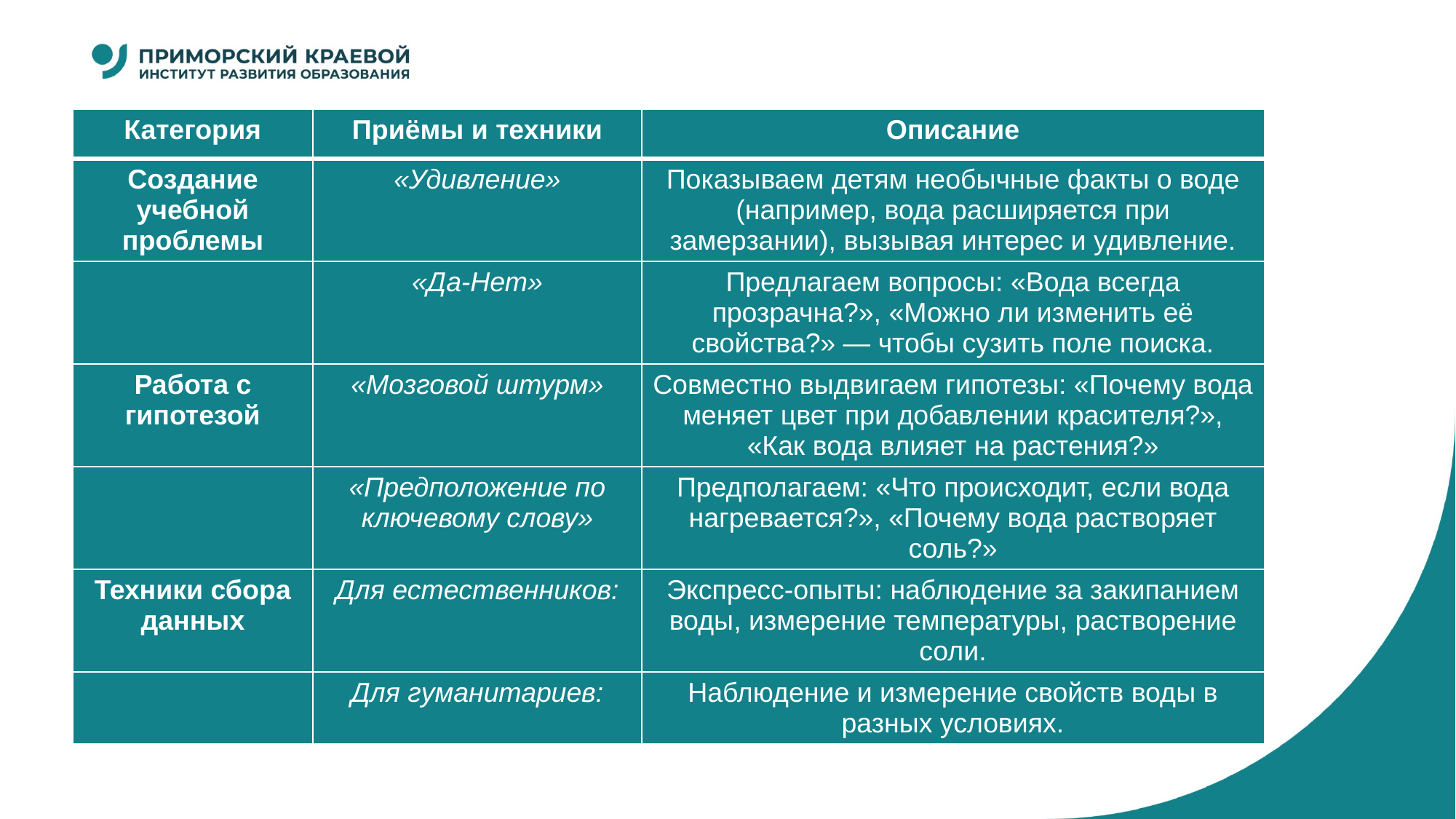

| Категория | Приёмы и техники | Описание |
| --- | --- | --- |
| Создание учебной проблемы | «Удивление» | Показываем детям необычные факты о воде (например, вода расширяется при замерзании), вызывая интерес и удивление. |
|  | «Да-Нет» | Предлагаем вопросы: «Вода всегда прозрачна?», «Можно ли изменить её свойства?» — чтобы сузить поле поиска. |
| Работа с гипотезой | «Мозговой штурм» | Совместно выдвигаем гипотезы: «Почему вода меняет цвет при добавлении красителя?», «Как вода влияет на растения?» |
|  | «Предположение по ключевому слову» | Предполагаем: «Что происходит, если вода нагревается?», «Почему вода растворяет соль?» |
| Техники сбора данных | Для естественников: | Экспресс-опыты: наблюдение за закипанием воды, измерение температуры, растворение соли. |
|  | Для гуманитариев: | Наблюдение и измерение свойств воды в разных условиях. |